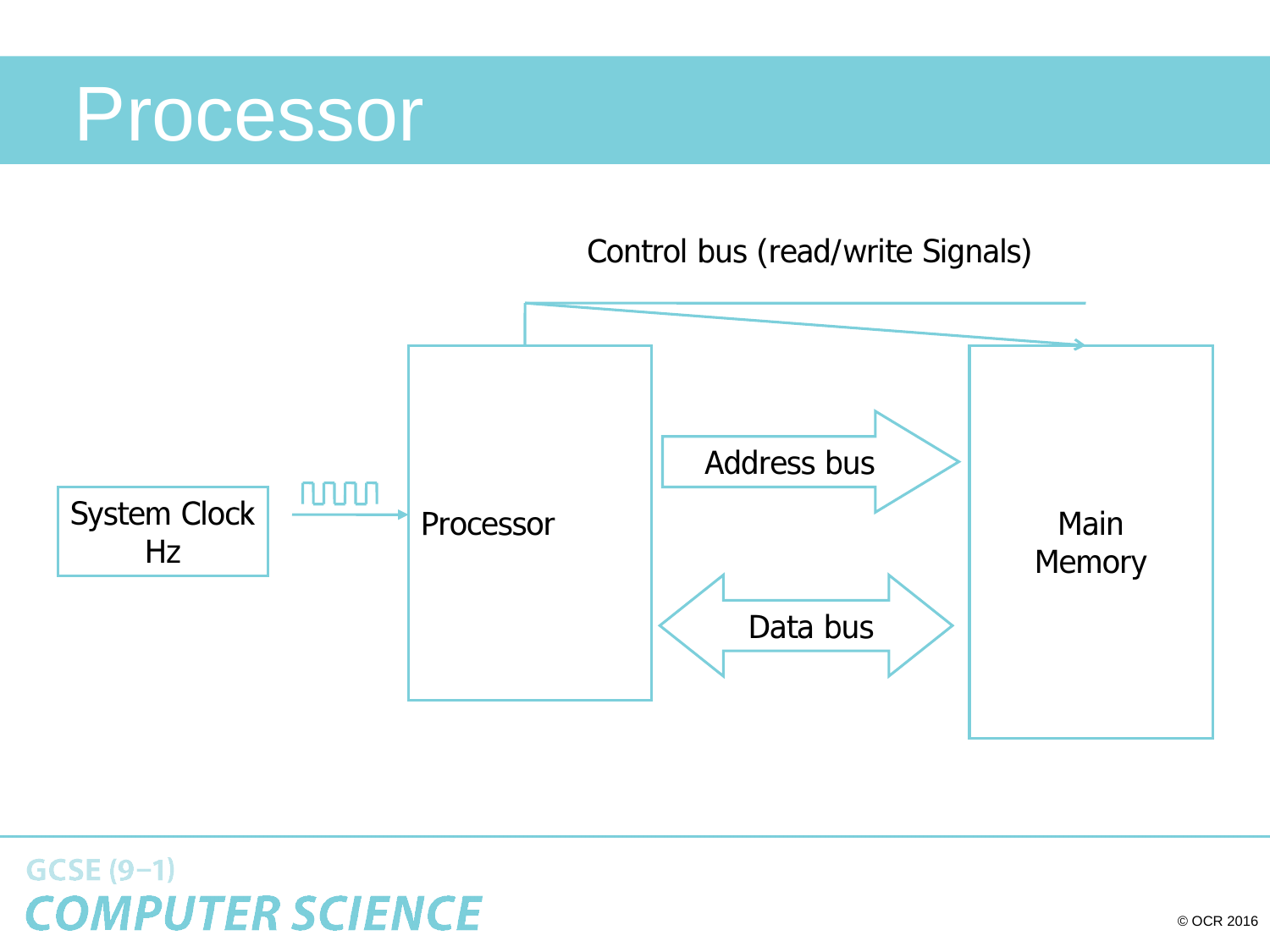

# Processor
Control bus (read/write Signals)

Processor

Main
Memory

Address bus

System Clock
Hz

    Data bus